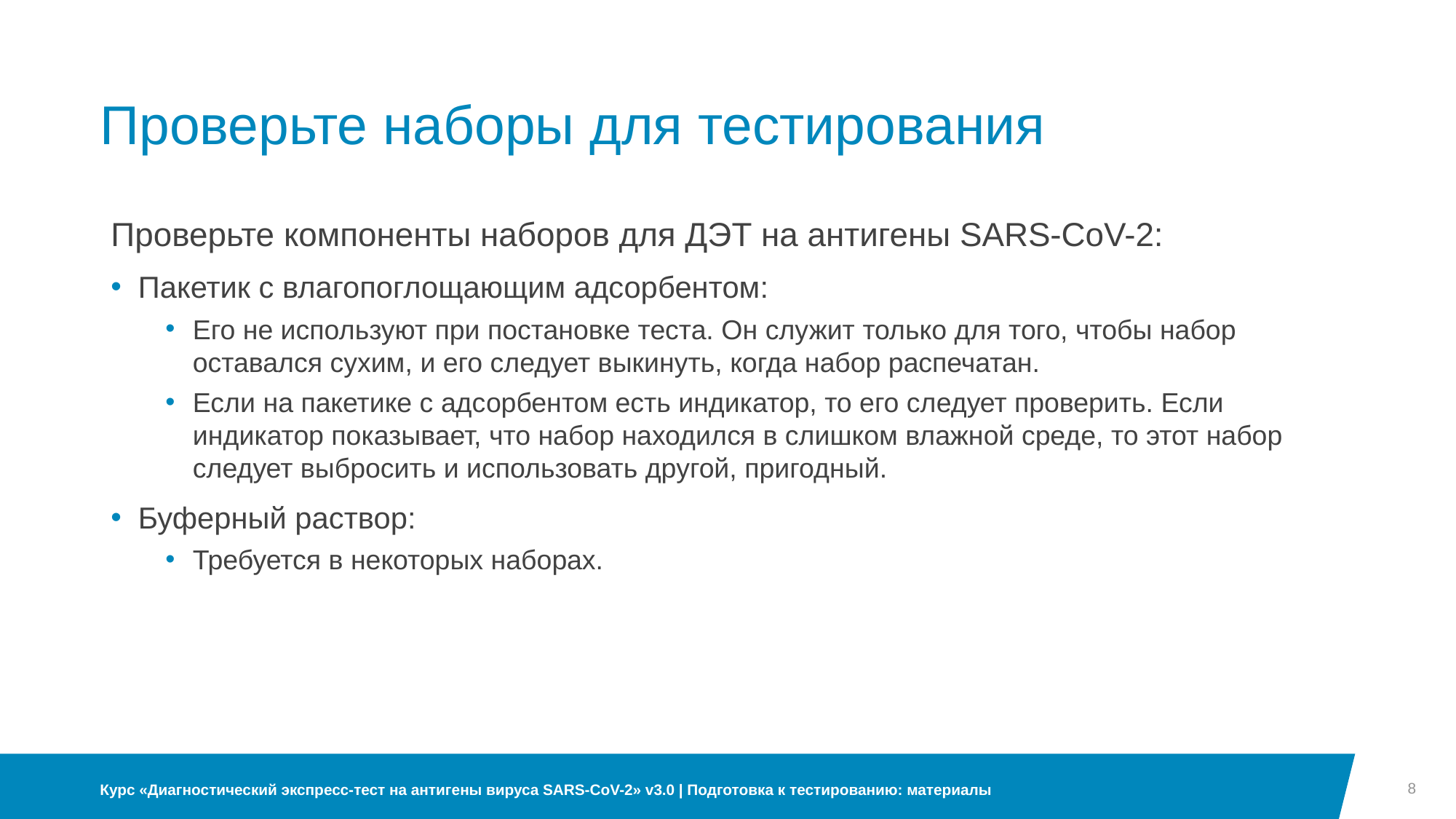

# Проверьте наборы для тестирования
Проверьте компоненты наборов для ДЭТ на антигены SARS-CoV-2:
Пакетик с влагопоглощающим адсорбентом:
Его не используют при постановке теста. Он служит только для того, чтобы набор оставался сухим, и его следует выкинуть, когда набор распечатан.
Если на пакетике с адсорбентом есть индикатор, то его следует проверить. Если индикатор показывает, что набор находился в слишком влажной среде, то этот набор следует выбросить и использовать другой, пригодный.
Буферный раствор:
Требуется в некоторых наборах.

8
Курс «Диагностический экспресс-тест на антигены вируса SARS-CoV-2» v3.0 | Подготовка к тестированию: материалы